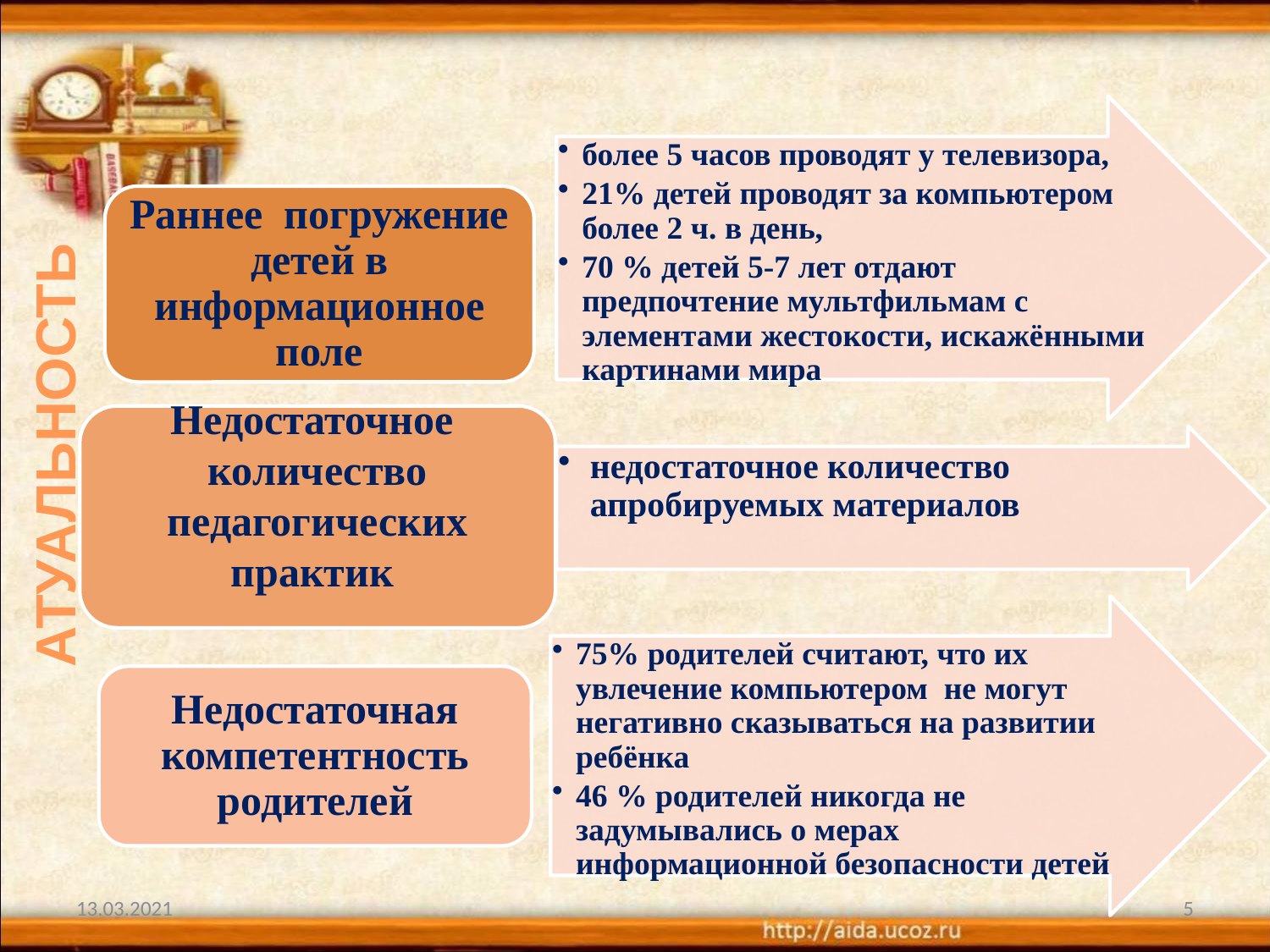

более 5 часов проводят у телевизора,
21% детей проводят за компьютером более 2 ч. в день,
70 % детей 5-7 лет отдают предпочтение мультфильмам с элементами жестокости, искажёнными картинами мира
Раннее  погружение детей в информационное поле
недостаточное количество апробируемых материалов
Недостаточное  количество педагогических практик

75% родителей считают, что их увлечение компьютером  не могут негативно сказываться на развитии ребёнка
46 % родителей никогда не задумывались о мерах информационной безопасности детей
Недостаточная компетентность родителей
АТУАЛЬНОСТЬ
13.03.2021
5